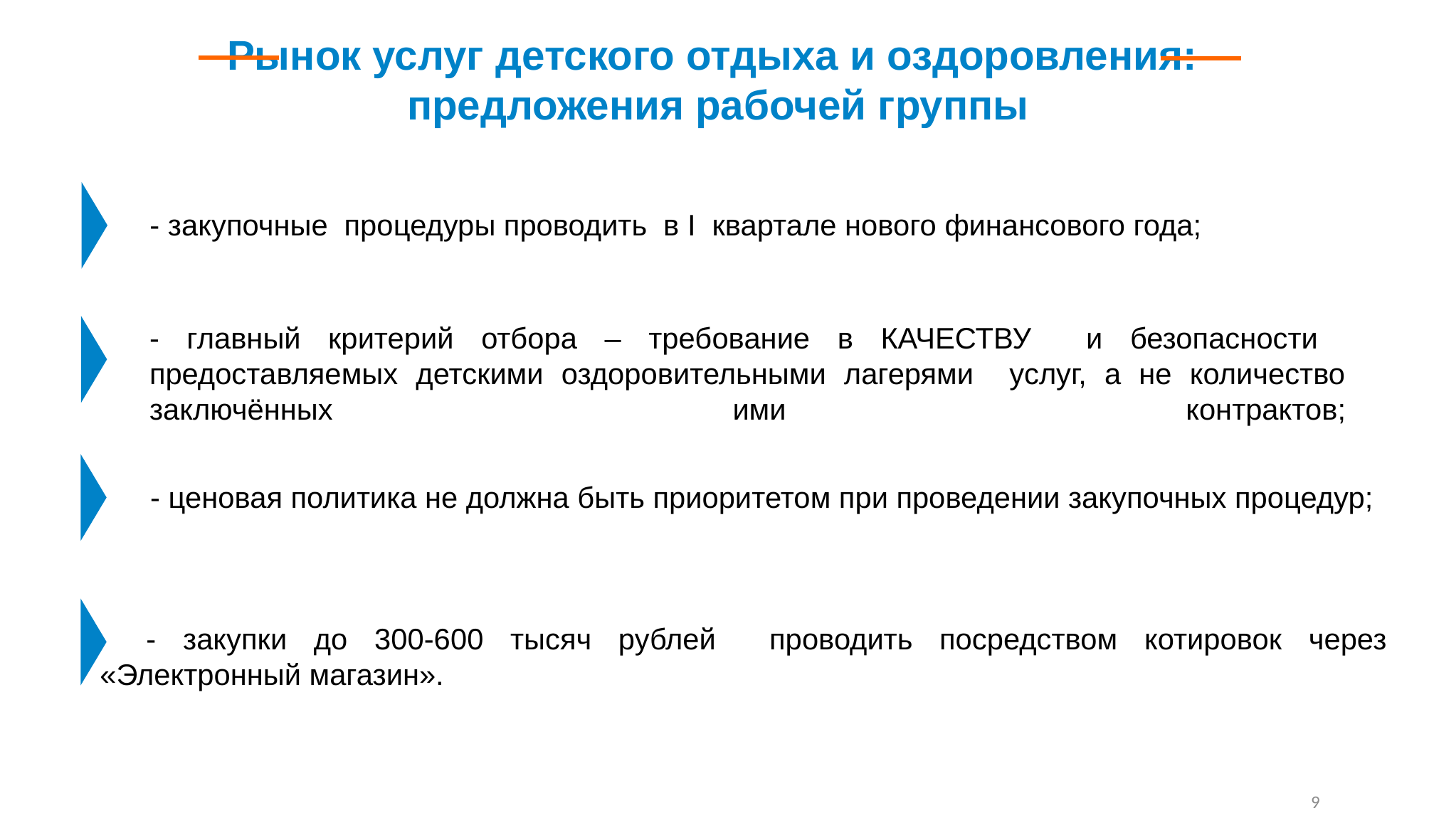

Рынок услуг детского отдыха и оздоровления:
предложения рабочей группы

- закупочные  процедуры проводить  в I  квартале нового финансового года;

- главный критерий отбора – требование в КАЧЕСТВУ  и безопасности  предоставляемых детскими оздоровительными лагерями  услуг, а не количество заключённых ими контрактов;

- ценовая политика не должна быть приоритетом при проведении закупочных процедур;

- закупки до 300-600 тысяч рублей  проводить посредством котировок через «Электронный магазин».

9